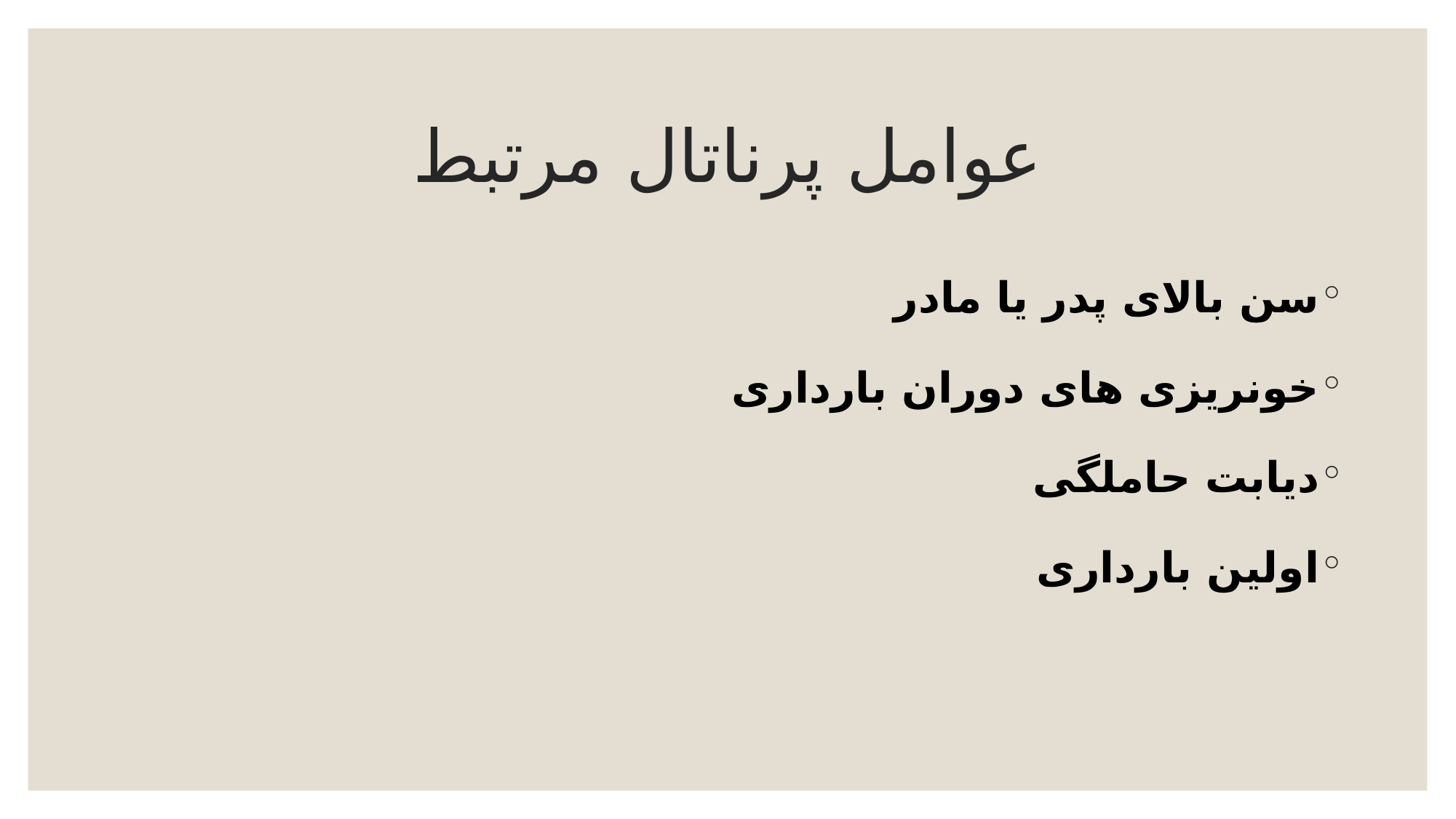

# عوامل پرناتال مرتبط
سن بالای پدر یا مادر
خونریزی های دوران بارداری
دیابت حاملگی
اولین بارداری